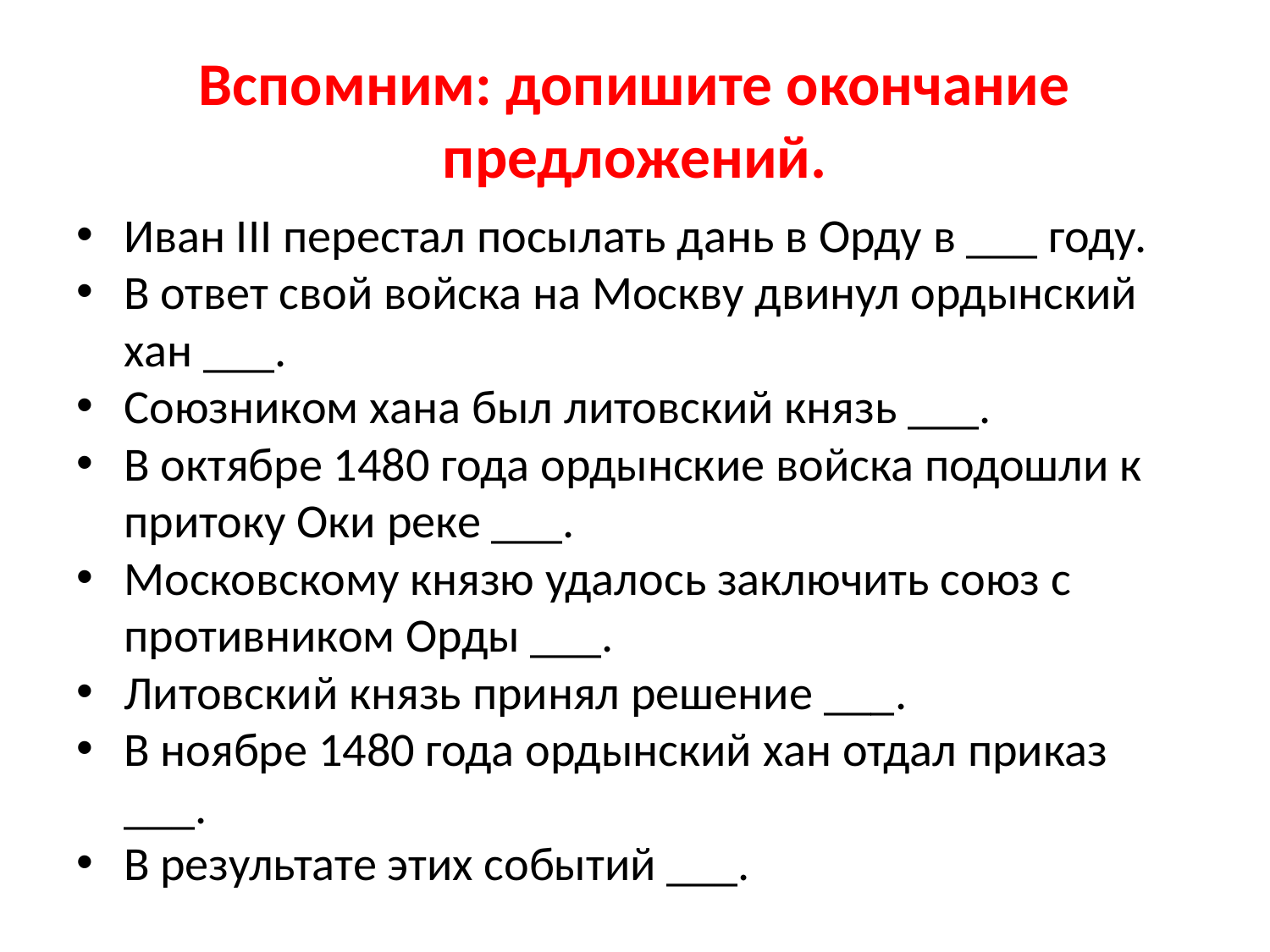

# Вспомним: допишите окончание предложений.
Иван III перестал посылать дань в Орду в ___ году.
В ответ свой войска на Москву двинул ордынский хан ___.
Союзником хана был литовский князь ___.
В октябре 1480 года ордынские войска подошли к притоку Оки реке ___.
Московскому князю удалось заключить союз с противником Орды ___.
Литовский князь принял решение ___.
В ноябре 1480 года ордынский хан отдал приказ ___.
В результате этих событий ___.